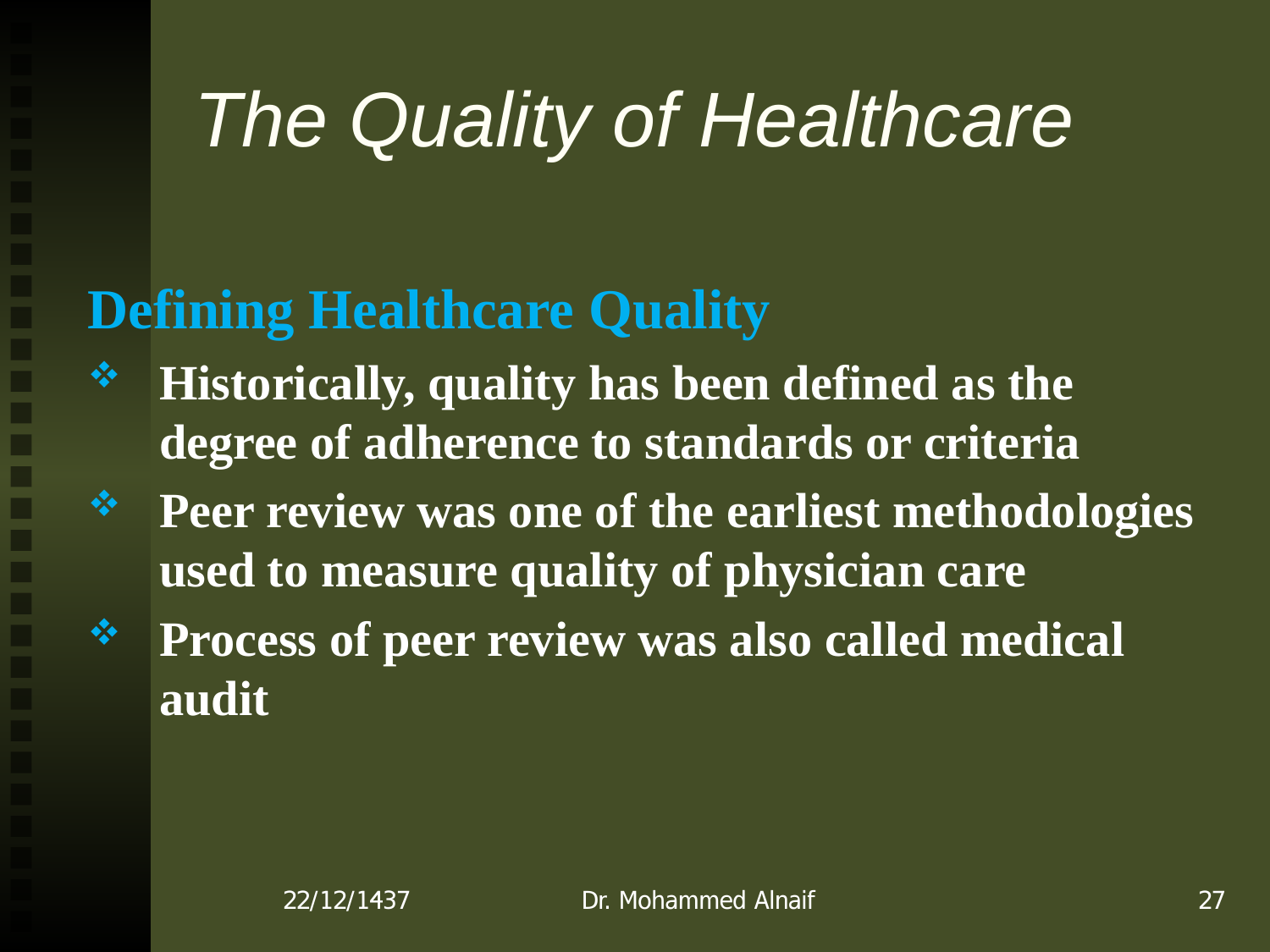

# The Quality of Healthcare
Defining Healthcare Quality
Historically, quality has been defined as the degree of adherence to standards or criteria
Peer review was one of the earliest methodologies used to measure quality of physician care
Process of peer review was also called medical audit
22/12/1437
Dr. Mohammed Alnaif
27